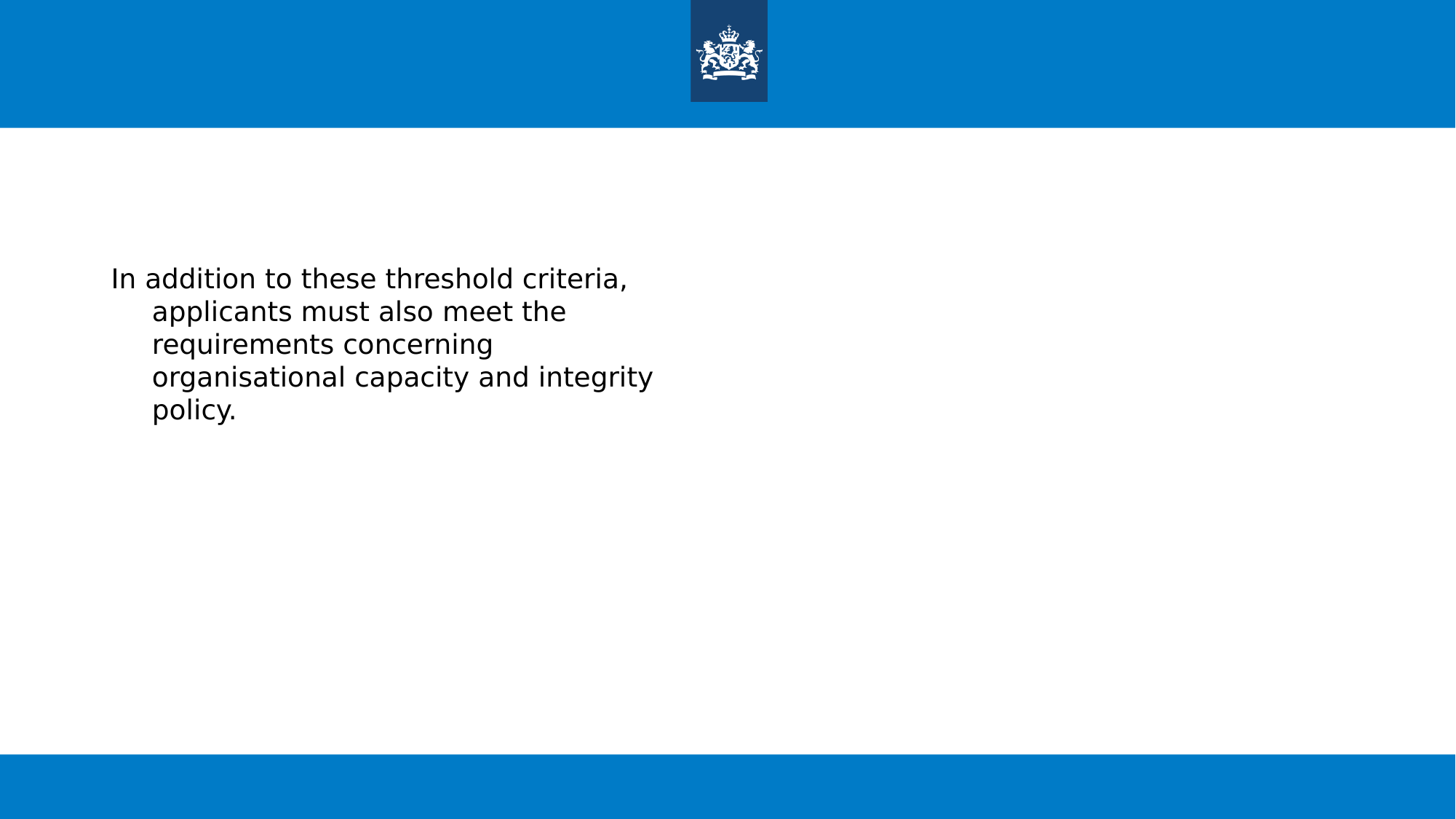

#
In addition to these threshold criteria, applicants must also meet the requirements concerning organisational capacity and integrity policy.